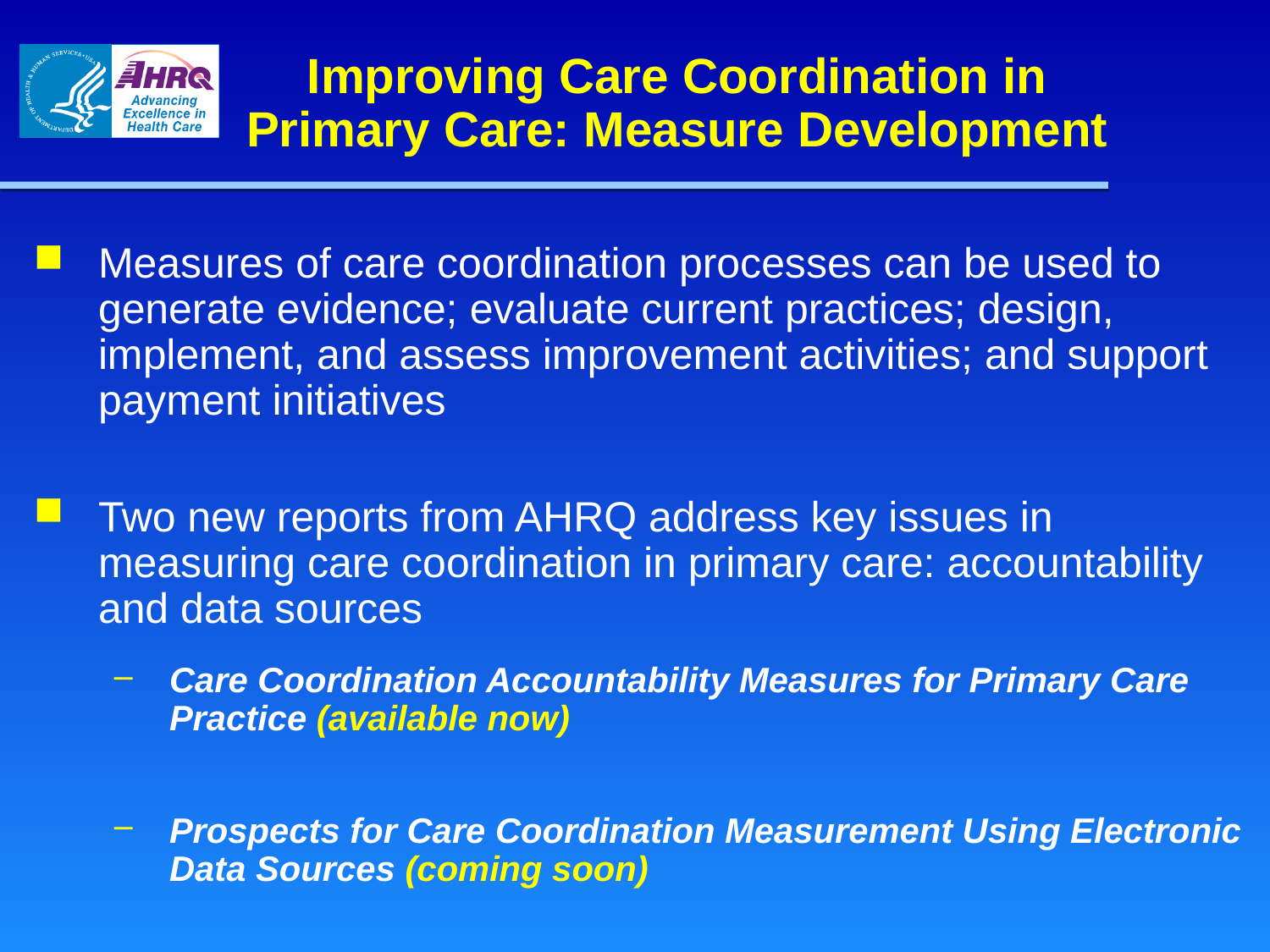

# Improving Care Coordination in Primary Care: Measure Development

Measures of care coordination processes can be used to generate evidence; evaluate current practices; design, implement, and assess improvement activities; and support payment initiatives

Two new reports from AHRQ address key issues in measuring care coordination in primary care: accountability and data sources

Care Coordination Accountability Measures for Primary Care Practice (available now)

Prospects for Care Coordination Measurement Using Electronic Data Sources (coming soon)